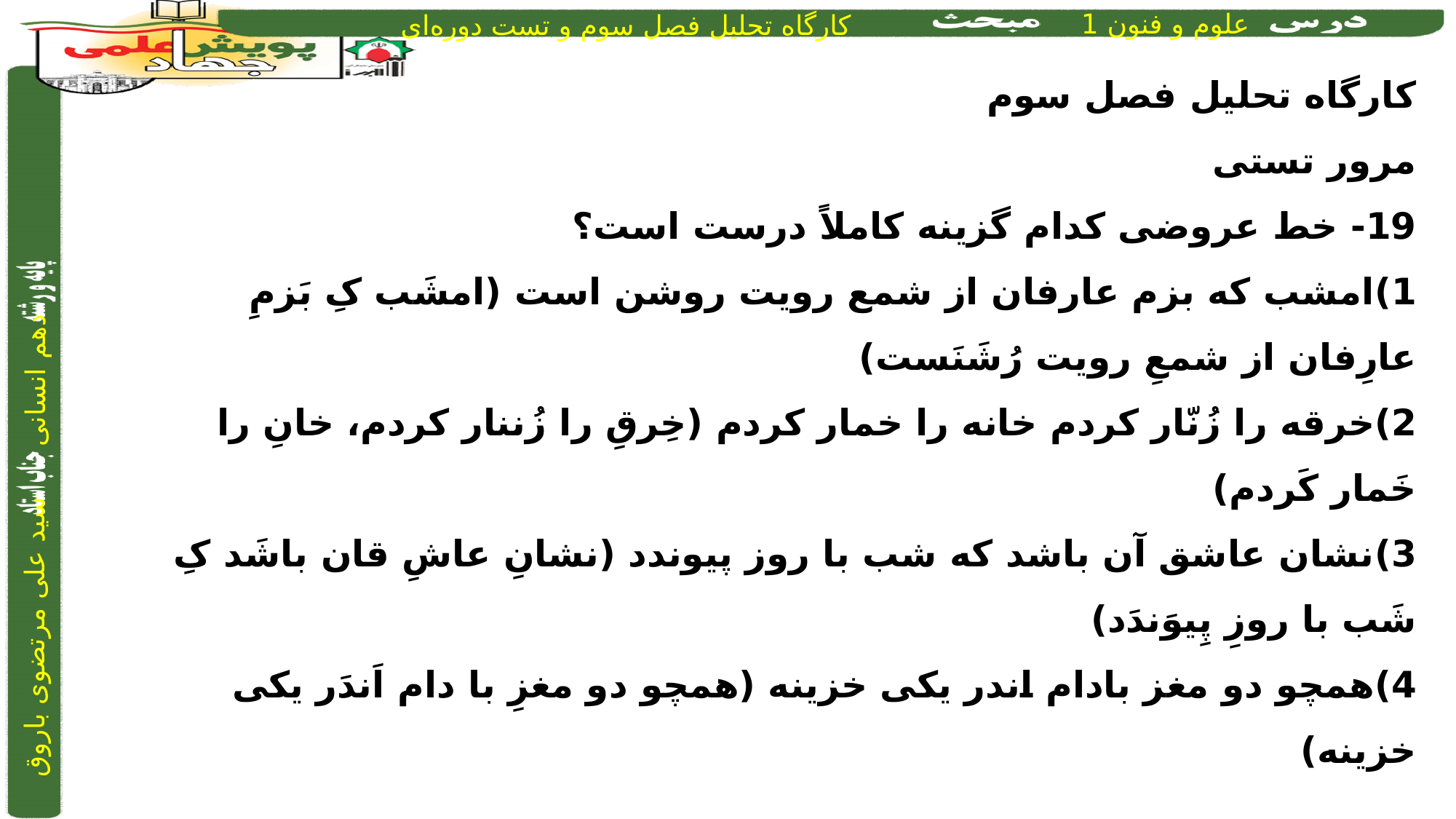

کارگاه تحلیل فصل سوم
مرور تستی
19- خط عروضی کدام گزینه کاملاً درست است؟
1)	امشب که بزم عارفان از شمع رویت روشن است (امشَب کِ بَزمِ عارِفان از شمعِ رویت رُشَنَست)
2)	خرقه را زُنّار کردم خانه را خمار کردم (خِرقِ را زُننار کردم، خانِ را خَمار کَردم)
3)	نشان عاشق آن باشد که شب با روز پیوندد (نشانِ عاشِ قان باشَد کِ شَب با روزِ پِیوَندَد)
4)	همچو دو مغز بادام اندر یکی خزینه (همچو دو مغزِ با دام اَندَر یکی خزینه)